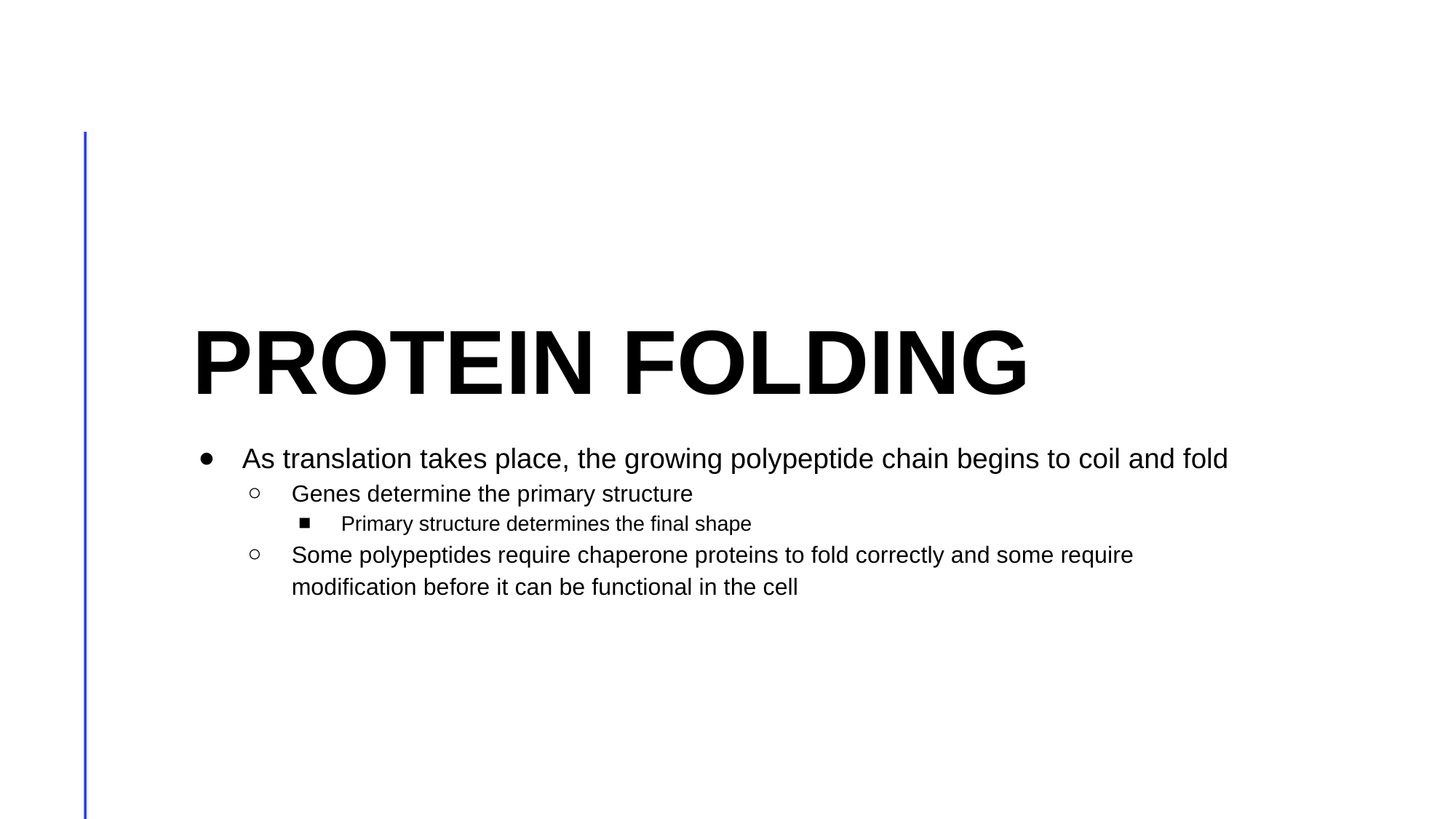

# Protein folding
As translation takes place, the growing polypeptide chain begins to coil and fold
Genes determine the primary structure
Primary structure determines the final shape
Some polypeptides require chaperone proteins to fold correctly and some require modification before it can be functional in the cell